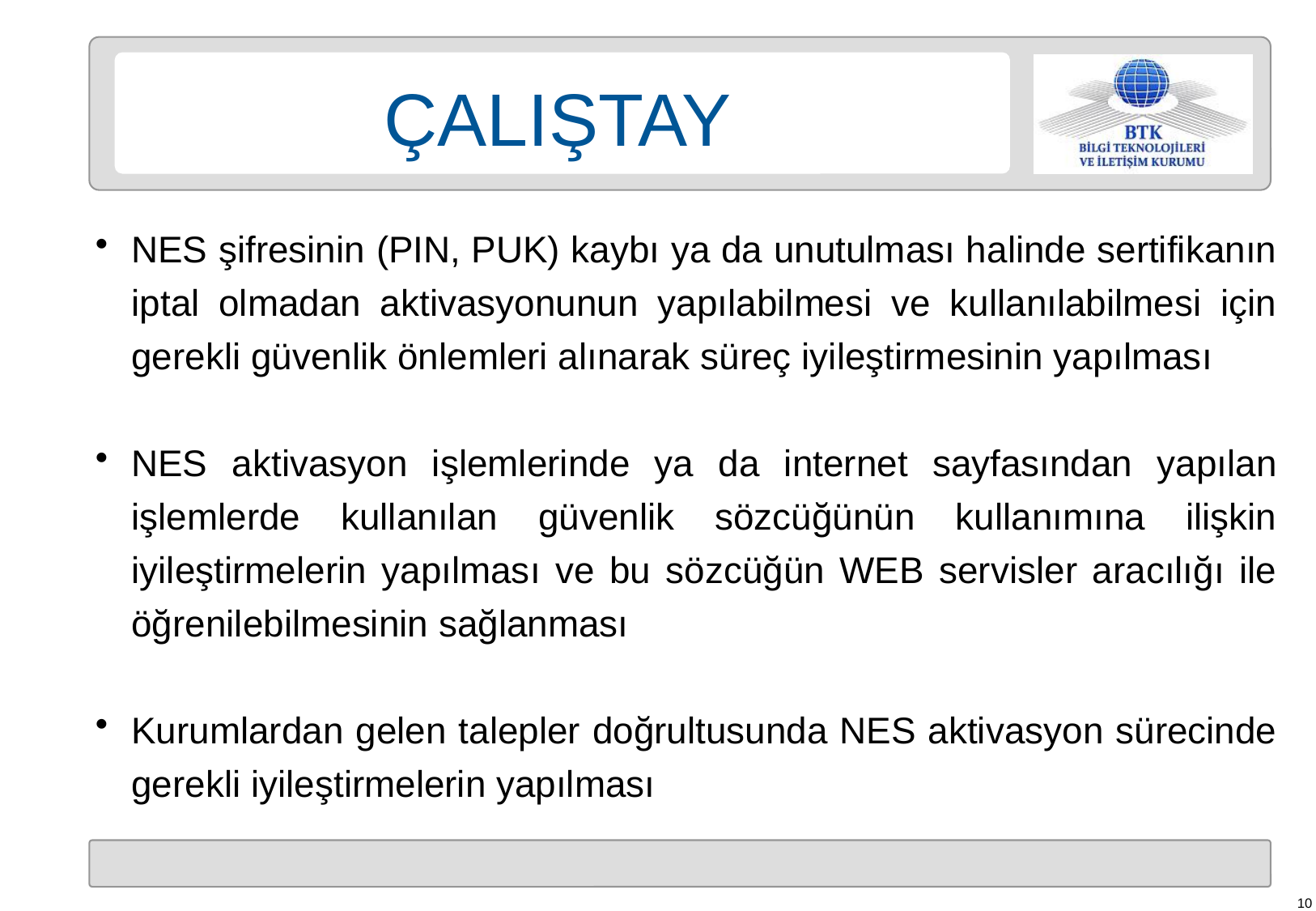

ÇALIŞTAY
NES şifresinin (PIN, PUK) kaybı ya da unutulması halinde sertifikanın iptal olmadan aktivasyonunun yapılabilmesi ve kullanılabilmesi için gerekli güvenlik önlemleri alınarak süreç iyileştirmesinin yapılması

NES aktivasyon işlemlerinde ya da internet sayfasından yapılan işlemlerde kullanılan güvenlik sözcüğünün kullanımına ilişkin iyileştirmelerin yapılması ve bu sözcüğün WEB servisler aracılığı ile öğrenilebilmesinin sağlanması

Kurumlardan gelen talepler doğrultusunda NES aktivasyon sürecinde gerekli iyileştirmelerin yapılması